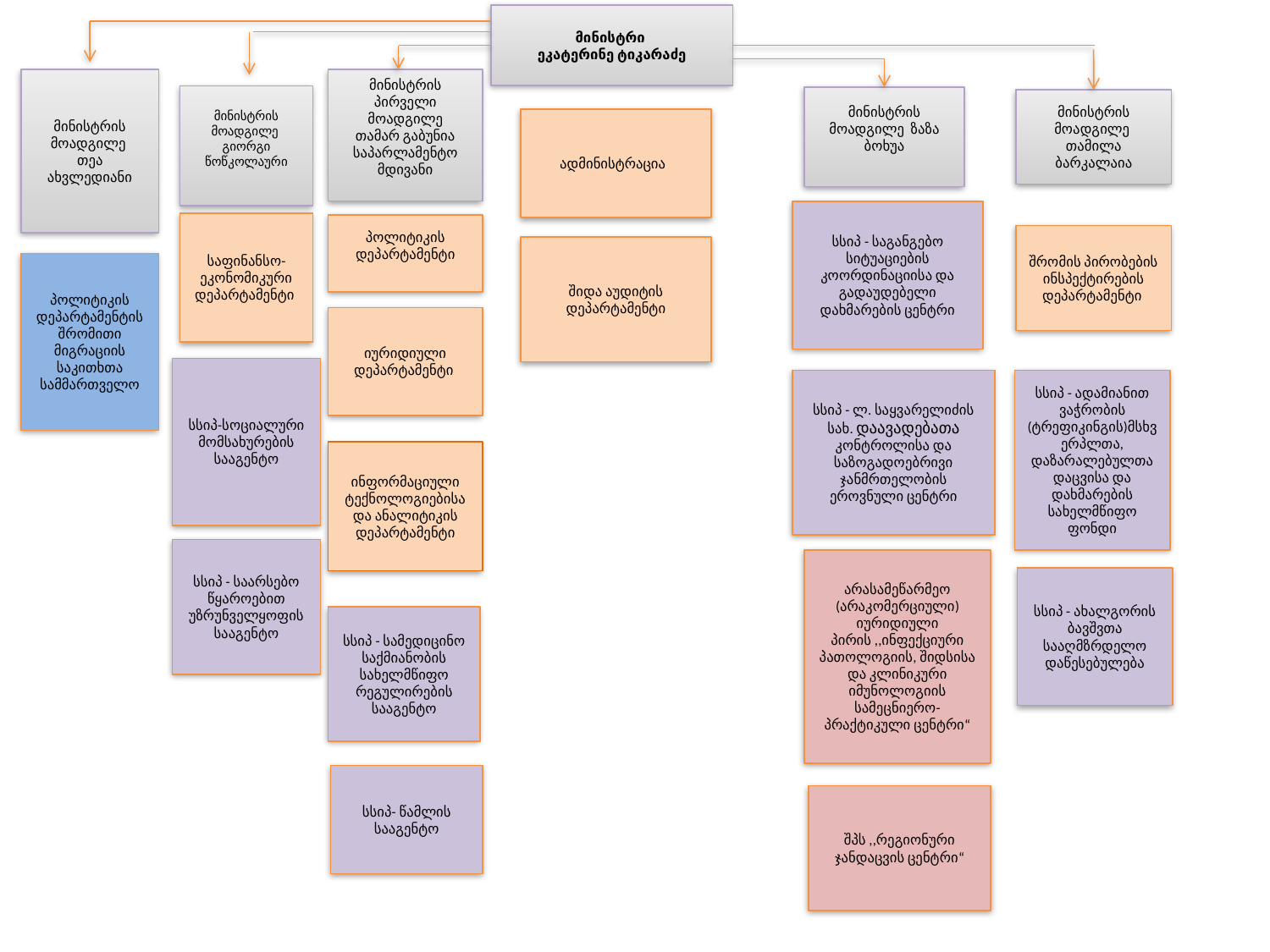

მინისტრი
ეკატერინე ტიკარაძე
მინისტრის პირველი მოადგილე
თამარ გაბუნია საპარლამენტო მდივანი
მინისტრის მოადგილე
თეა ახვლედიანი

მინისტრის მოადგილე
გიორგი წოწკოლაური
მინისტრის მოადგილე  ზაზა ბოხუა
მინისტრის მოადგილე
თამილა ბარკალაია
ადმინისტრაცია
სსიპ - საგანგებო სიტუაციების კოორდინაციისა და გადაუდებელი დახმარების ცენტრი
საფინანსო-ეკონომიკური დეპარტამენტი
პოლიტიკის დეპარტამენტი

შრომის პირობების ინსპექტირების დეპარტამენტი
შიდა აუდიტის დეპარტამენტი
პოლიტიკის დეპარტამენტის შრომითი მიგრაციის საკითხთა სამმართველო
იურიდიული დეპარტამენტი
სსიპ-სოციალური მომსახურების სააგენტო
სსიპ - ლ. საყვარელიძის სახ. დაავადებათა კონტროლისა და საზოგადოებრივი ჯანმრთელობის ეროვნული ცენტრი
სსიპ - ადამიანით ვაჭრობის (ტრეფიკინგის)მსხვერპლთა, დაზარალებულთა დაცვისა და დახმარების სახელმწიფო ფონდი
ინფორმაციული ტექნოლოგიებისა და ანალიტიკის დეპარტამენტი
სსიპ - საარსებო წყაროებით უზრუნველყოფის სააგენტო
არასამეწარმეო (არაკომერციული) იურიდიული პირის ,,ინფექციური პათოლოგიის, შიდსისა და კლინიკური იმუნოლოგიის სამეცნიერო-პრაქტიკული ცენტრი“
სსიპ - ახალგორის ბავშვთა სააღმზრდელო დაწესებულება
სსიპ - სამედიცინო საქმიანობის სახელმწიფო რეგულირების სააგენტო
სსიპ- წამლის სააგენტო
შპს ,,რეგიონური ჯანდაცვის ცენტრი“